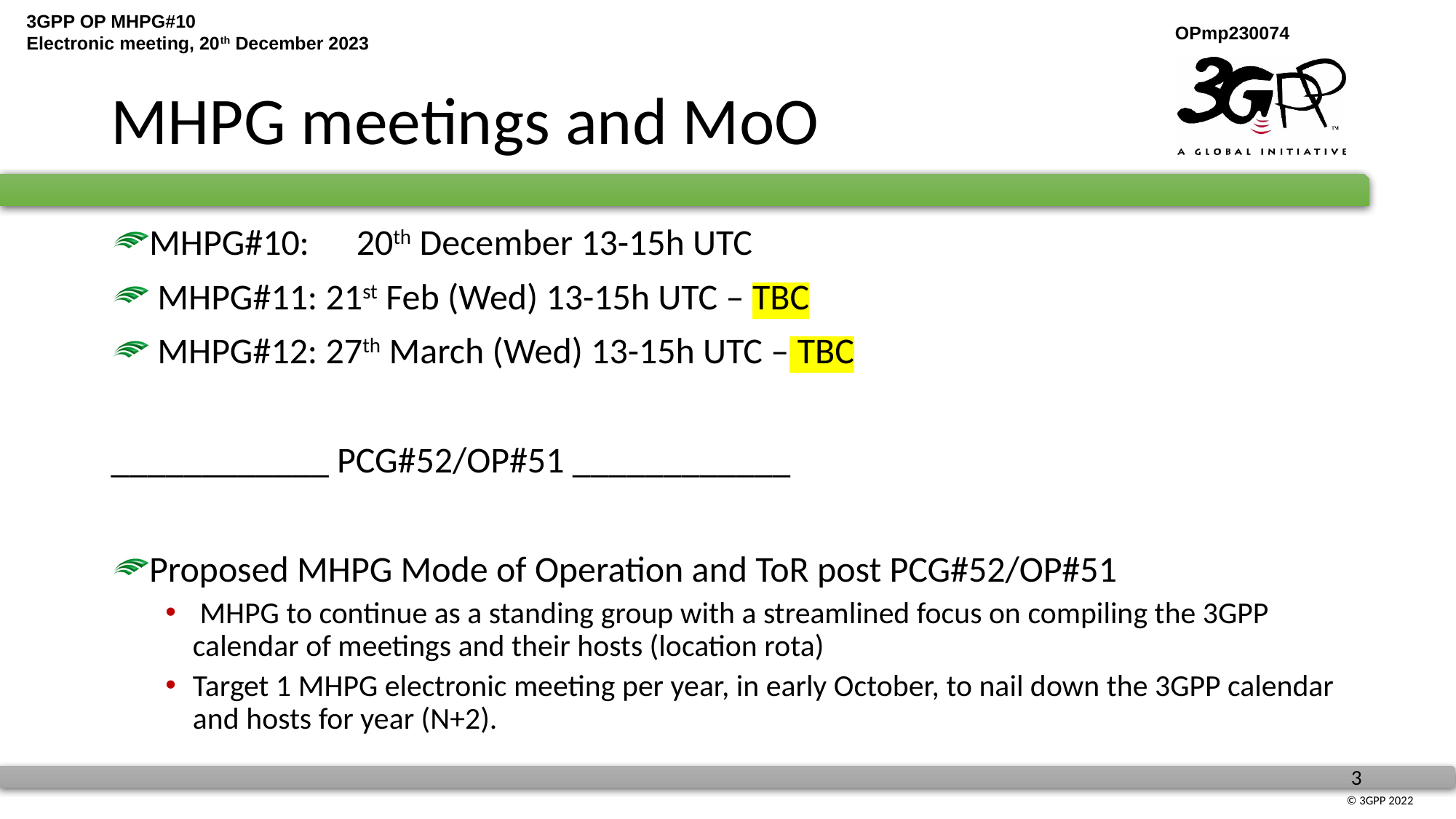

# MHPG meetings and MoO
MHPG#10:	20th December 13-15h UTC
 MHPG#11: 21st Feb (Wed) 13-15h UTC – TBC
 MHPG#12: 27th March (Wed) 13-15h UTC – TBC

____________ PCG#52/OP#51 ____________

Proposed MHPG Mode of Operation and ToR post PCG#52/OP#51
 MHPG to continue as a standing group with a streamlined focus on compiling the 3GPP calendar of meetings and their hosts (location rota)
Target 1 MHPG electronic meeting per year, in early October, to nail down the 3GPP calendar and hosts for year (N+2).